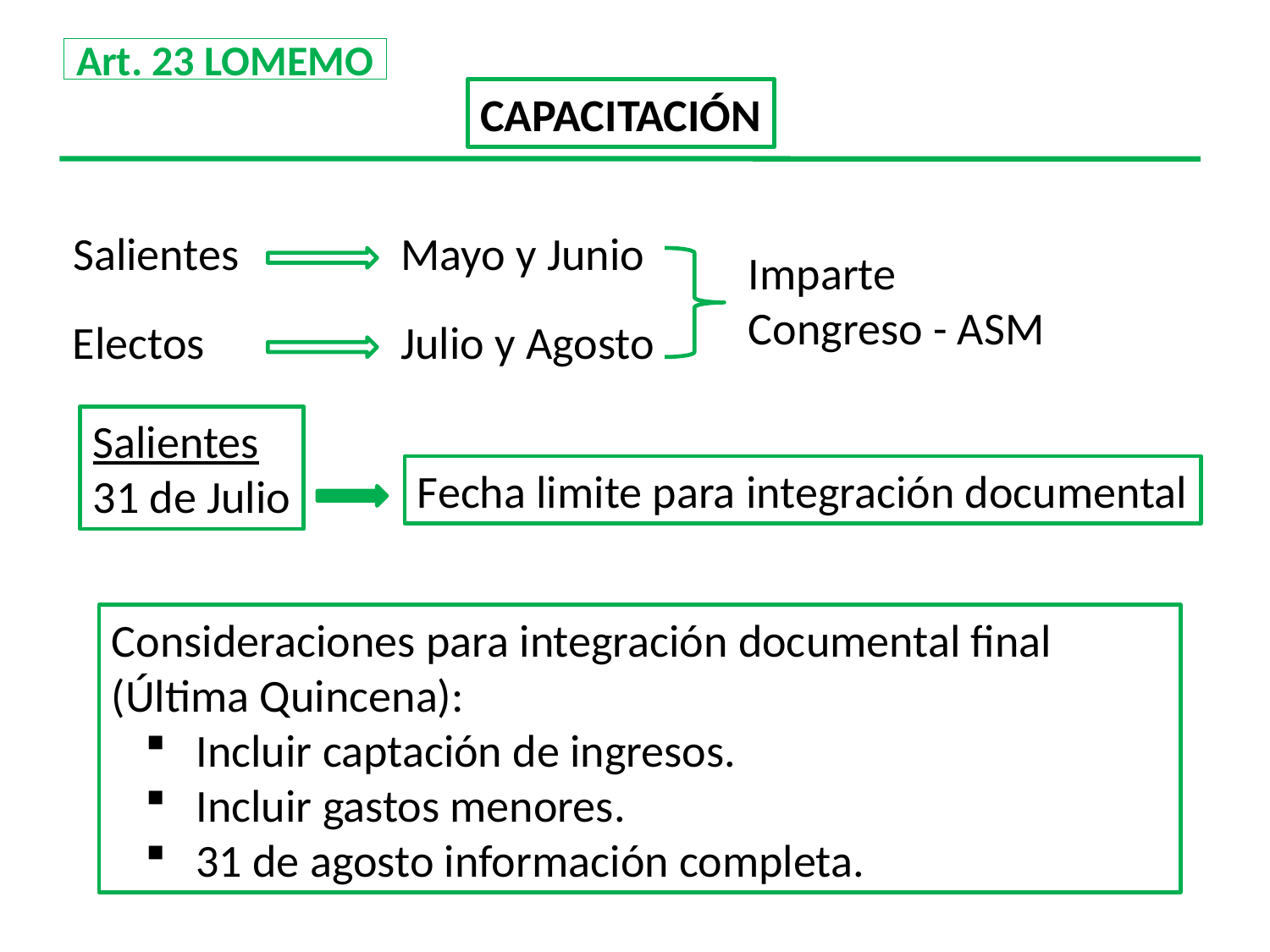

# Art. 23 LOMEMO
CAPACITACIÓN
Salientes
Mayo y Junio
Imparte
Congreso - ASM

Electos
Julio y Agosto

Salientes
31 de Julio
Fecha limite para integración documental

Consideraciones para integración documental final
(Última Quincena):
  Incluir captación de ingresos.
  Incluir gastos menores.
  31 de agosto información completa.